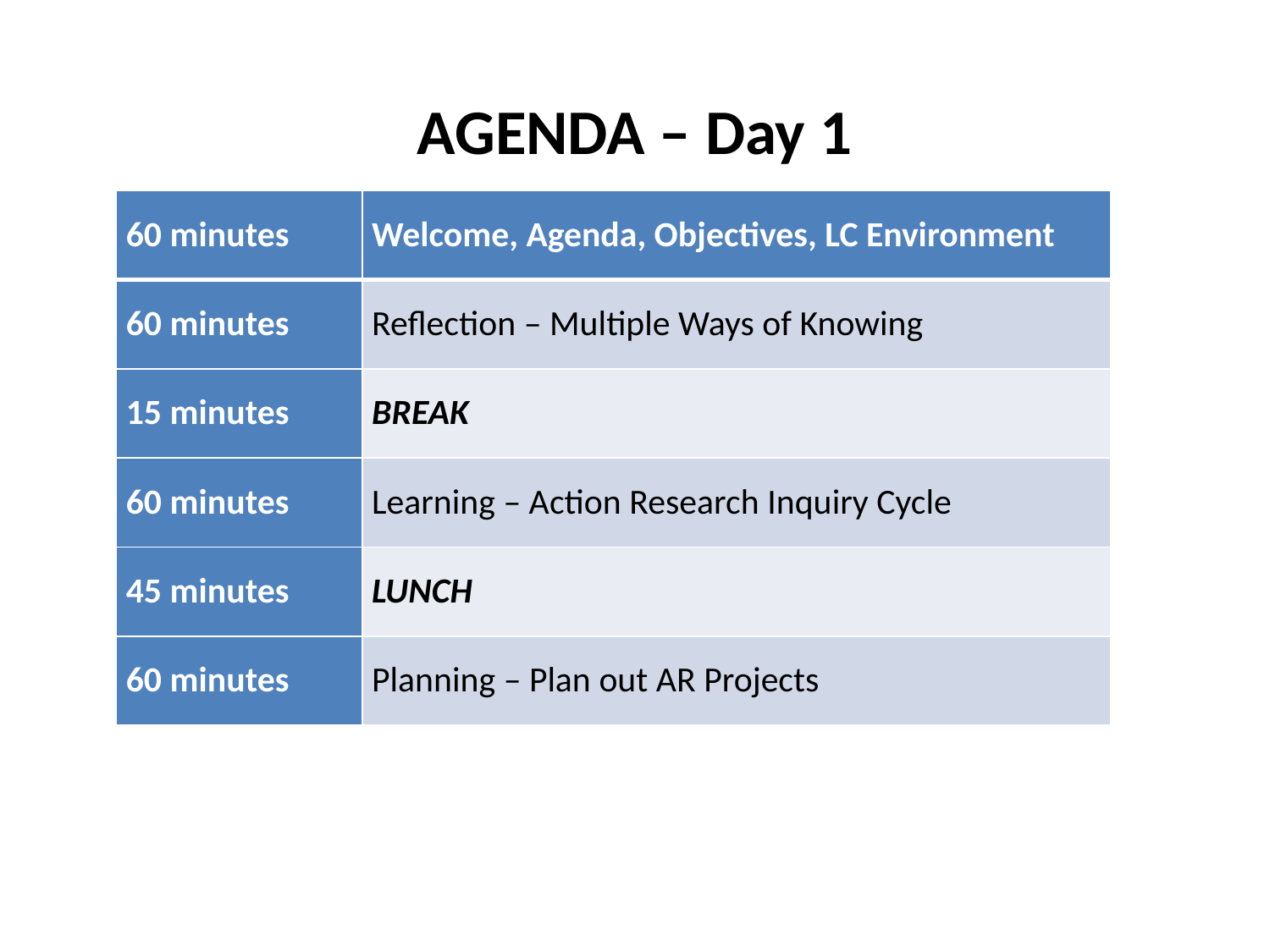

# AGENDA – Day 1
| 60 minutes | Welcome, Agenda, Objectives, LC Environment |
| --- | --- |
| 60 minutes | Reflection – Multiple Ways of Knowing |
| 15 minutes | BREAK |
| 60 minutes | Learning – Action Research Inquiry Cycle |
| 45 minutes | LUNCH |
| 60 minutes | Planning – Plan out AR Projects |